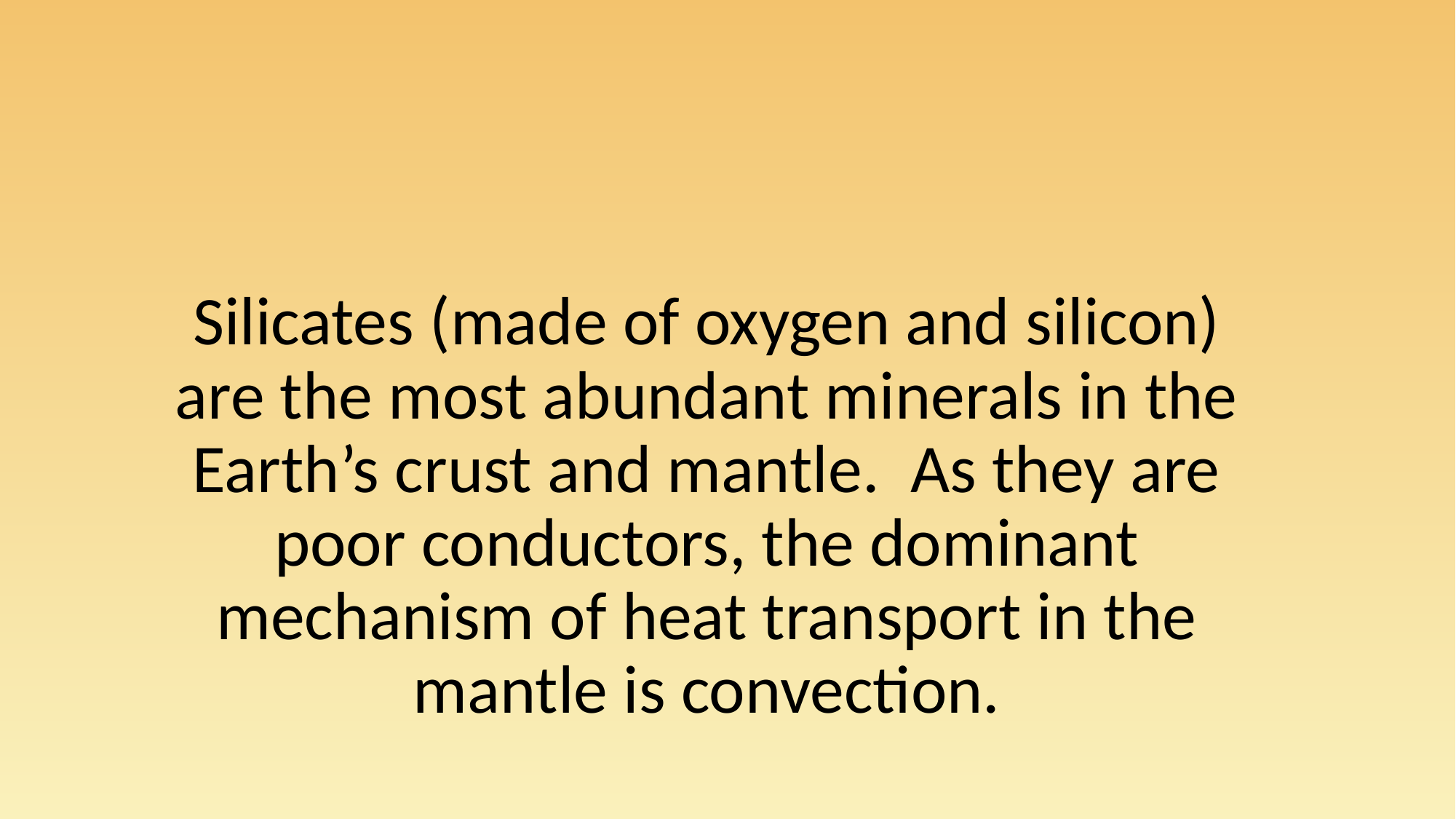

# Silicates (made of oxygen and silicon) are the most abundant minerals in the Earth’s crust and mantle.  As they are poor conductors, the dominant mechanism of heat transport in the mantle is convection.